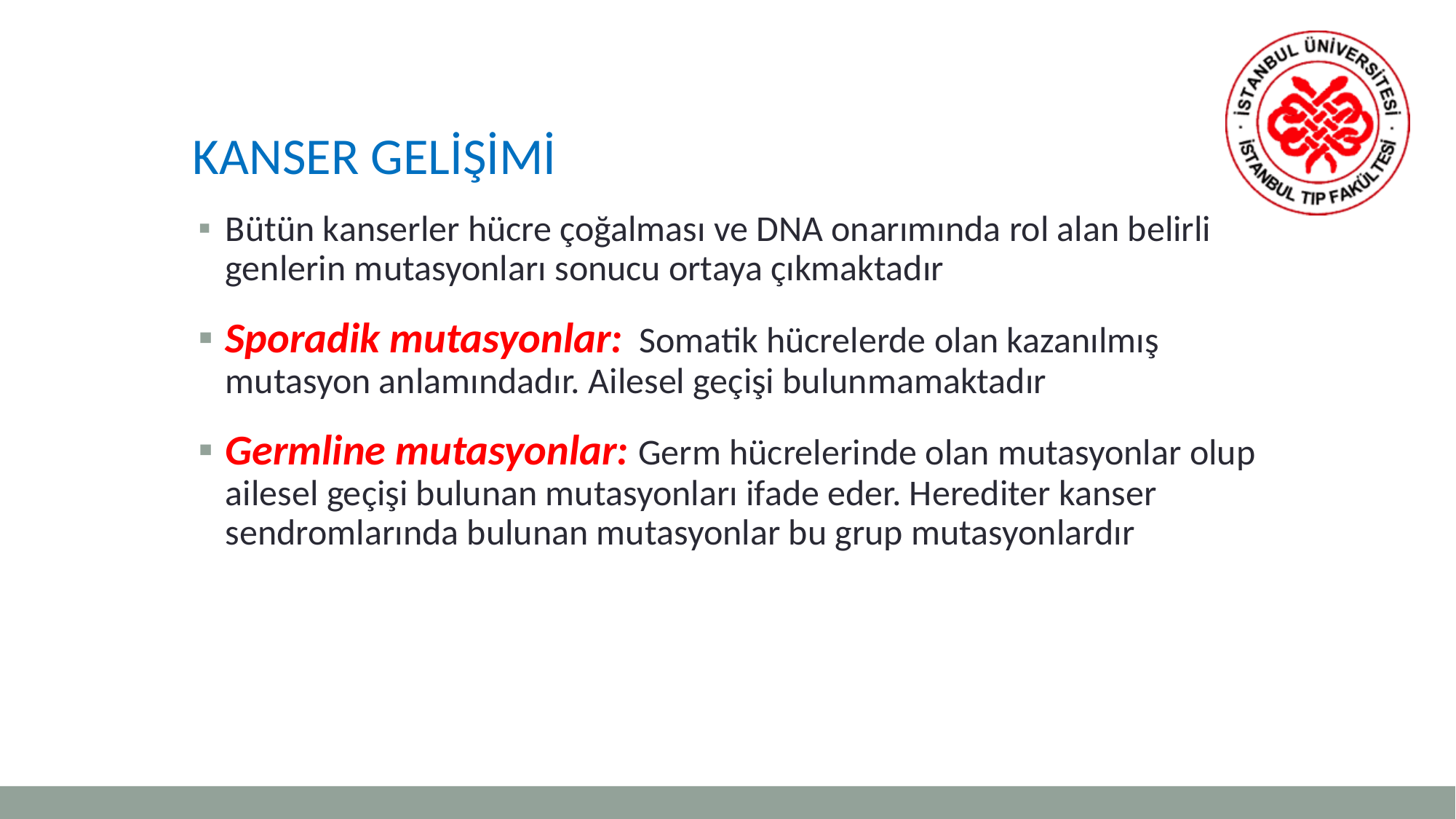

# Kanser gelişimi
Bütün kanserler hücre çoğalması ve DNA onarımında rol alan belirli genlerin mutasyonları sonucu ortaya çıkmaktadır
Sporadik mutasyonlar:  Somatik hücrelerde olan kazanılmış mutasyon anlamındadır. Ailesel geçişi bulunmamaktadır
Germline mutasyonlar: Germ hücrelerinde olan mutasyonlar olup ailesel geçişi bulunan mutasyonları ifade eder. Herediter kanser sendromlarında bulunan mutasyonlar bu grup mutasyonlardır